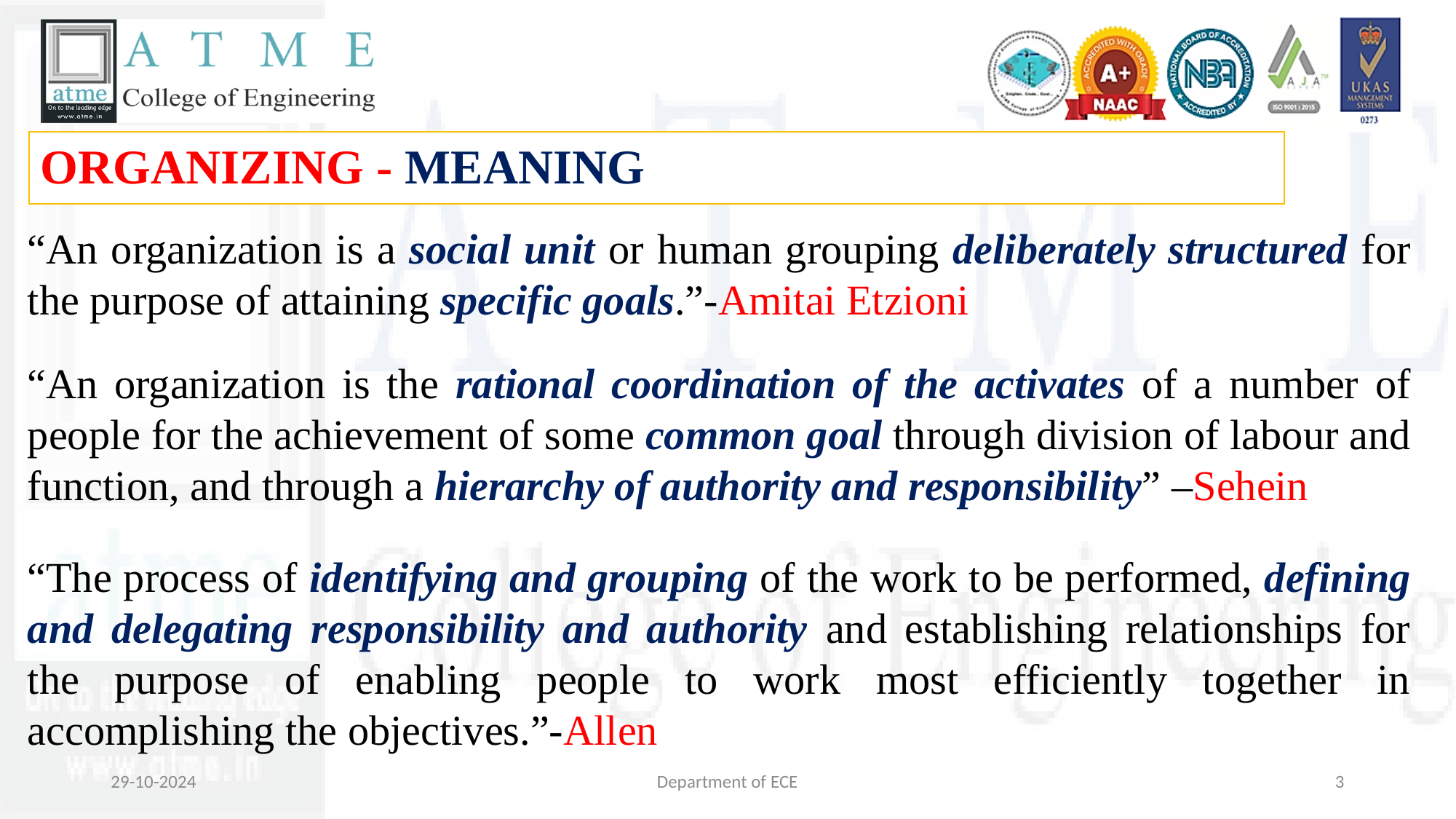

# ORGANIZING - MEANING
“An organization is a social unit or human grouping deliberately structured for the purpose of attaining specific goals.”-Amitai Etzioni

“An organization is the rational coordination of the activates of a number of people for the achievement of some common goal through division of labour and function, and through a hierarchy of authority and responsibility” –Sehein

“The process of identifying and grouping of the work to be performed, defining and delegating responsibility and authority and establishing relationships for the purpose of enabling people to work most efficiently together in accomplishing the objectives.”-Allen

29-10-2024
Department of ECE
3